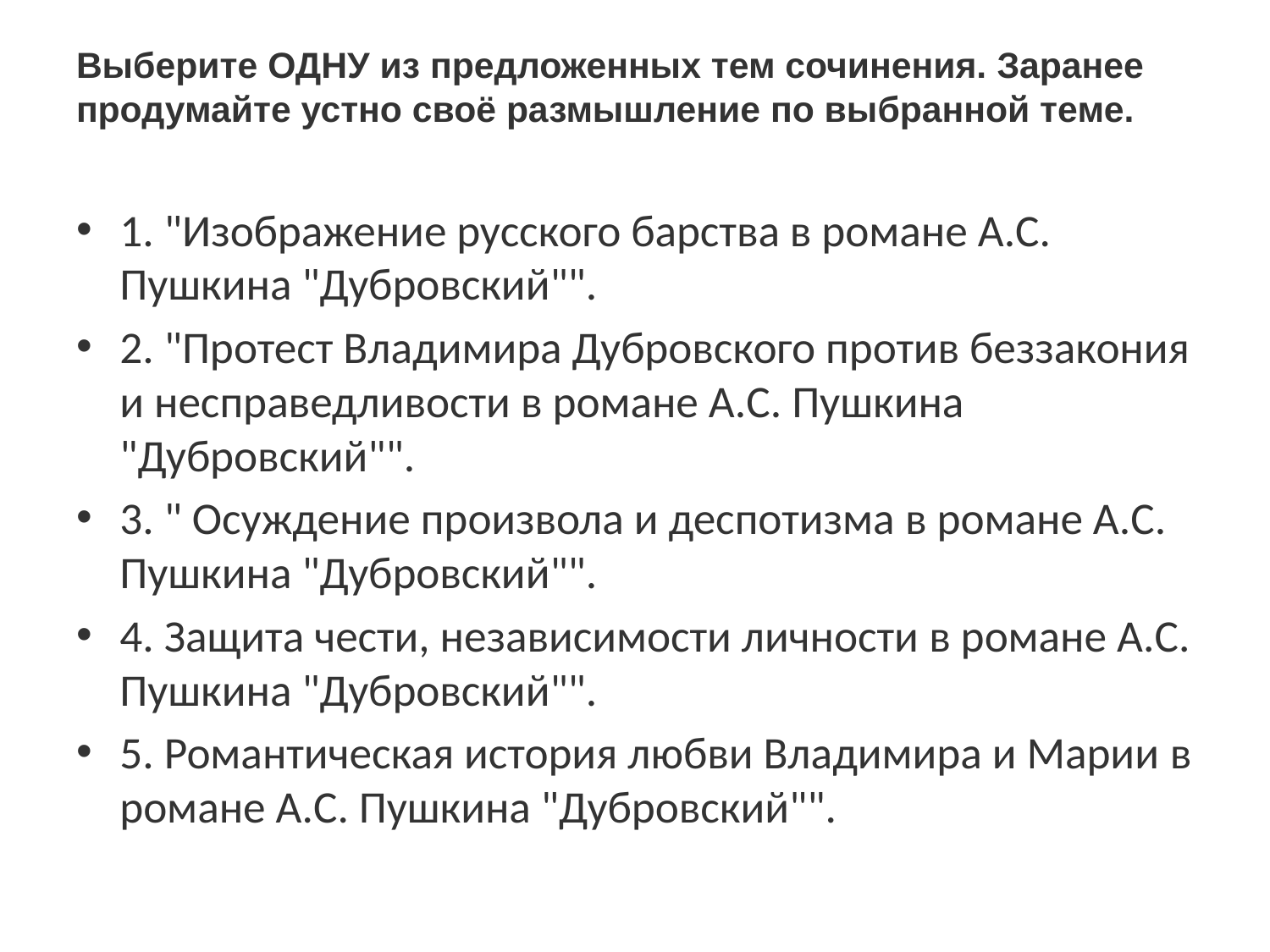

Выберите ОДНУ из предложенных тем сочинения. Заранее продумайте устно своё размышление по выбранной теме.

1. "Изображение русского барства в романе А.С. Пушкина "Дубровский"".
2. "Протест Владимира Дубровского против беззакония и несправедливости в романе А.С. Пушкина "Дубровский"".
3. " Осуждение произвола и деспотизма в романе А.С. Пушкина "Дубровский"".
4. Защита чести, независимости личности в романе А.С. Пушкина "Дубровский"".
5. Романтическая история любви Владимира и Марии в романе А.С. Пушкина "Дубровский"".

#